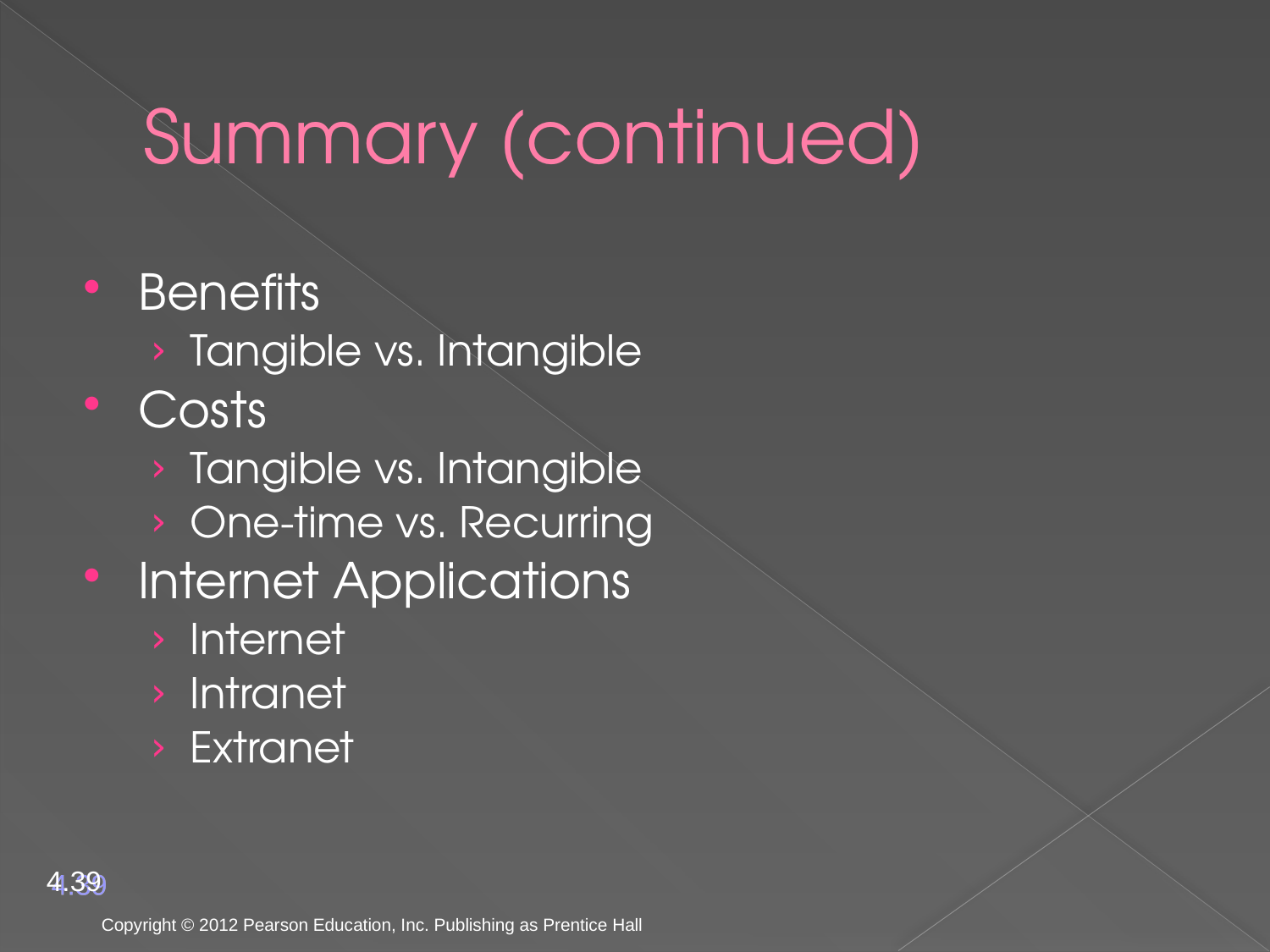

# Summary (continued)
Benefits
Tangible vs. Intangible
Costs
Tangible vs. Intangible
One-time vs. Recurring
Internet Applications
Internet
Intranet
Extranet

4.39
Copyright © 2012 Pearson Education, Inc. Publishing as Prentice Hall